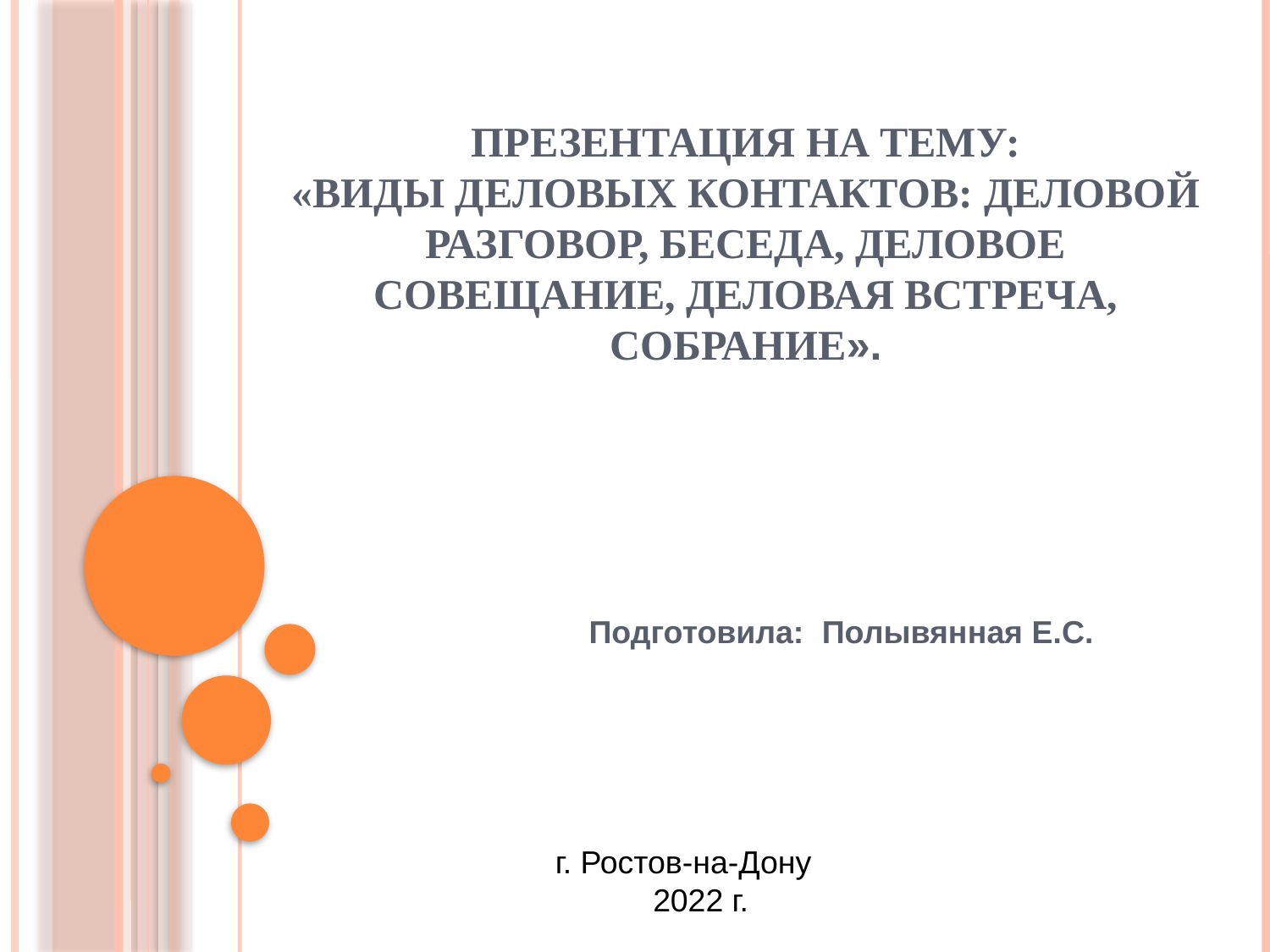

# Презентация на тему: «Виды деловых контактов: деловой разговор, беседа, деловое совещание, деловая встреча, собрание».
Подготовила:  Полывянная Е.С.
г. Ростов-на-Дону
           2022 г.